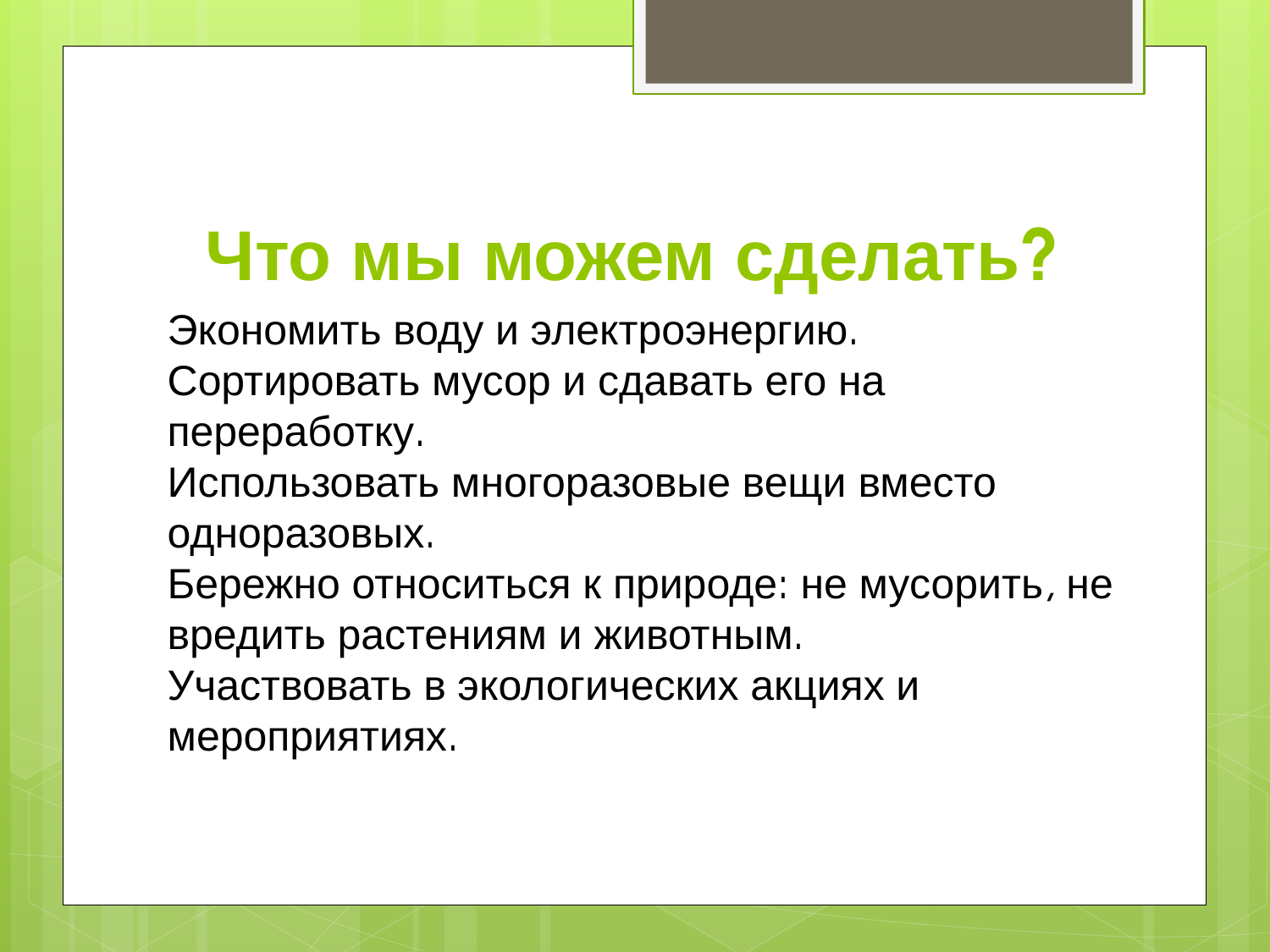

# Что мы можем сделать?
Экономить воду и электроэнергию.
Сортировать мусор и сдавать его на переработку.
Использовать многоразовые вещи вместо одноразовых.
Бережно относиться к природе: не мусорить, не вредить растениям и животным.
Участвовать в экологических акциях и мероприятиях.